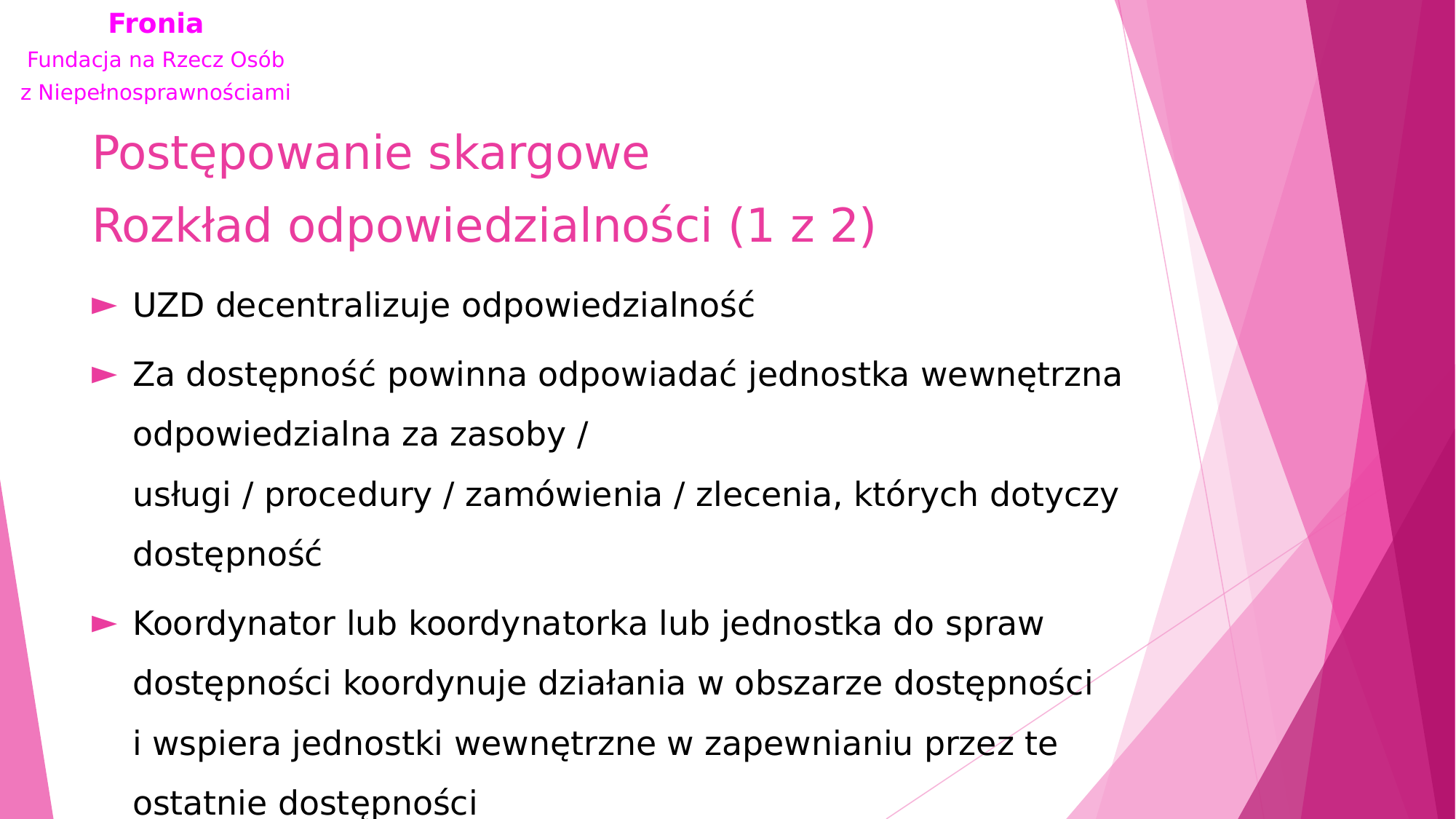

# Postępowanie skargowe Rozkład odpowiedzialności (1 z 2)
UZD decentralizuje odpowiedzialność
Za dostępność powinna odpowiadać jednostka wewnętrzna odpowiedzialna za zasoby / usługi / procedury / zamówienia / zlecenia, których dotyczy dostępność
Koordynator lub koordynatorka lub jednostka do spraw dostępności koordynuje działania w obszarze dostępności i wspiera jednostki wewnętrzne w zapewnianiu przez te ostatnie dostępności